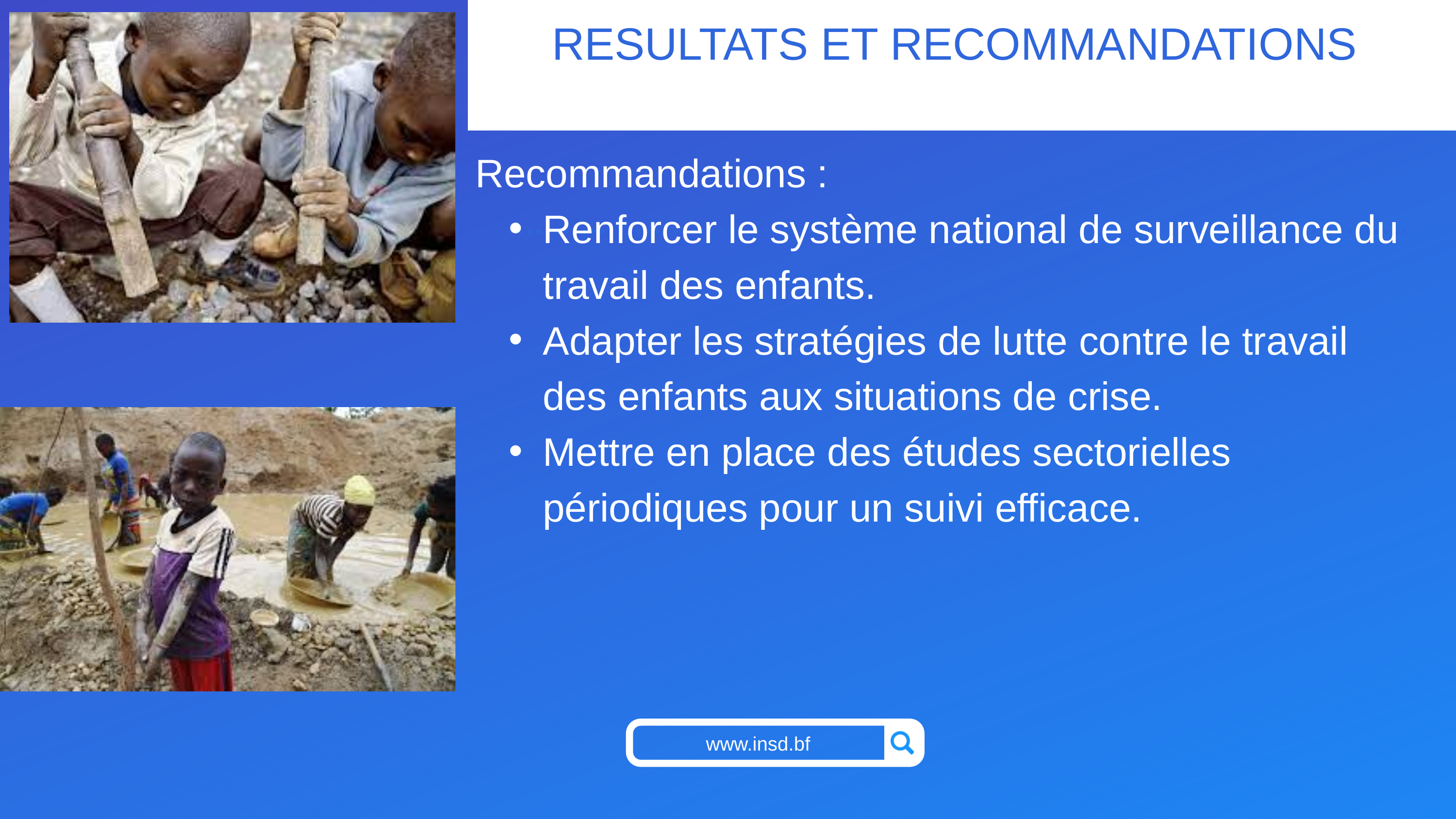

RESULTATS ET RECOMMANDATIONS

Recommandations :
Renforcer le système national de surveillance du travail des enfants.
Adapter les stratégies de lutte contre le travail des enfants aux situations de crise.
Mettre en place des études sectorielles périodiques pour un suivi efficace.

www.insd.bf